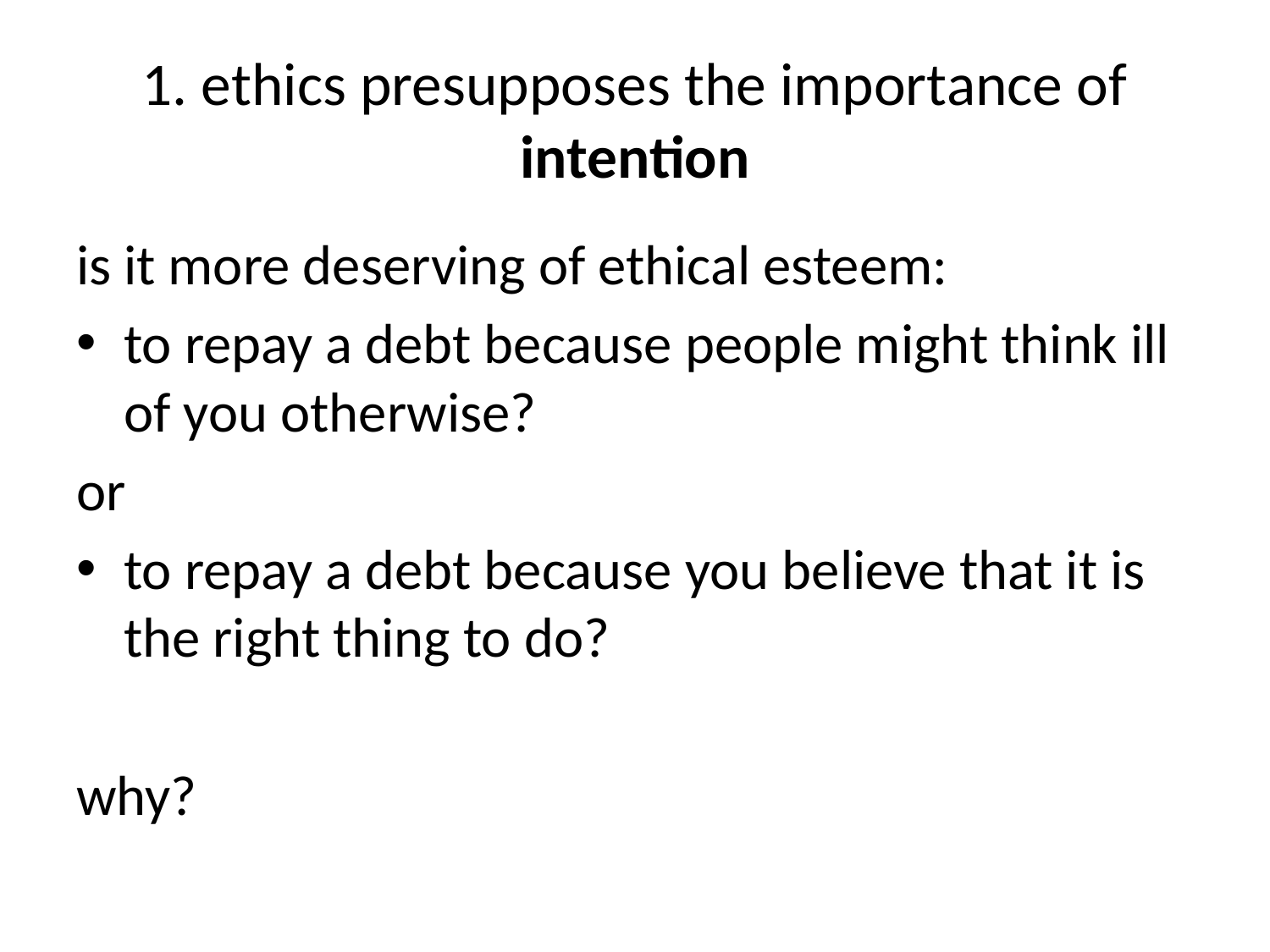

# 1. ethics presupposes the importance of intention
is it more deserving of ethical esteem:
to repay a debt because people might think ill of you otherwise?
or
to repay a debt because you believe that it is the right thing to do?

why?